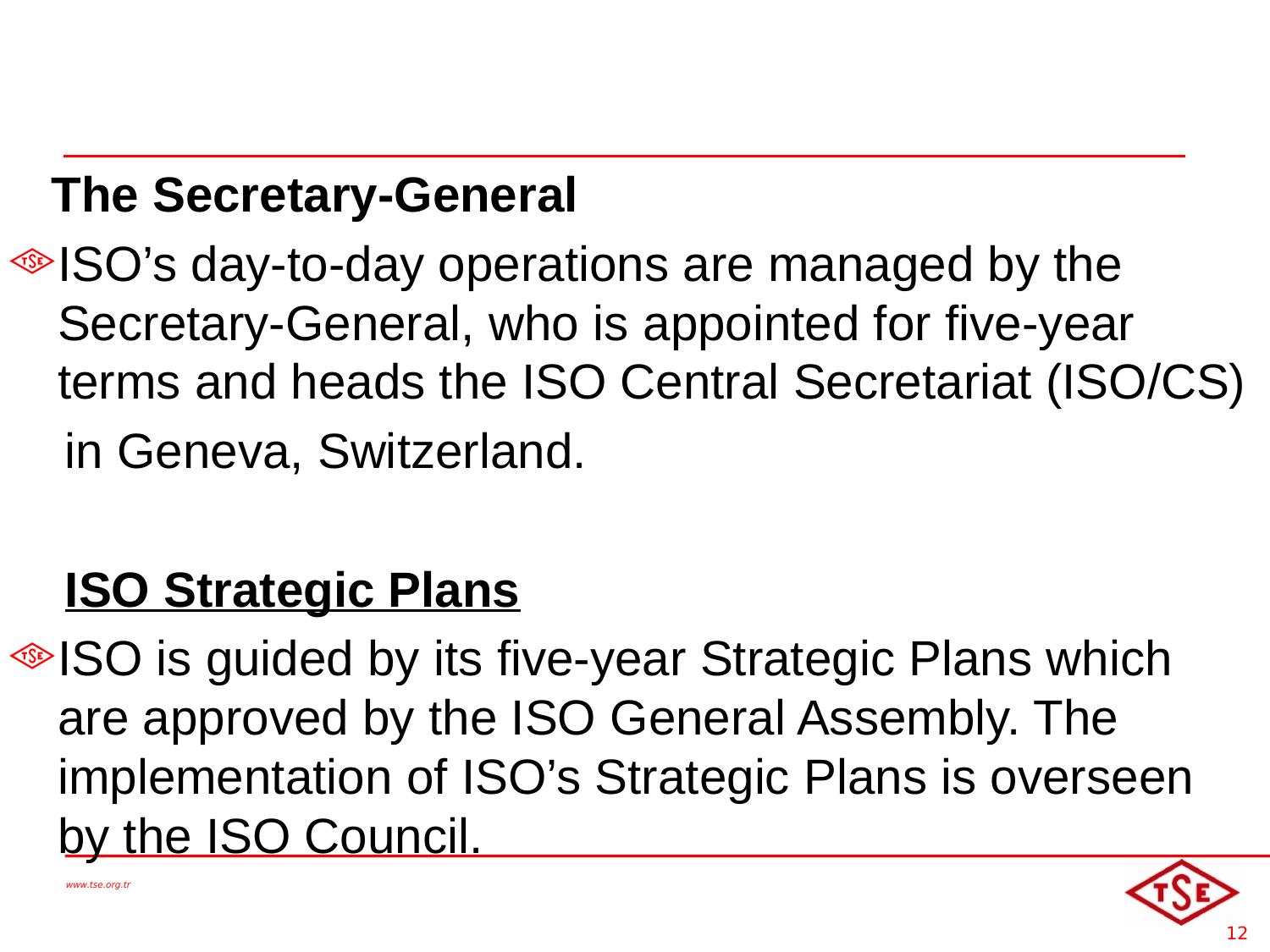

#
   The Secretary-General
ISO’s day-to-day operations are managed by the Secretary-General, who is appointed for five-year terms and heads the ISO Central Secretariat (ISO/CS)
    in Geneva, Switzerland.

    ISO Strategic Plans
ISO is guided by its five-year Strategic Plans which are approved by the ISO General Assembly. The implementation of ISO’s Strategic Plans is overseen by the ISO Council.

www.tse.org.tr
12